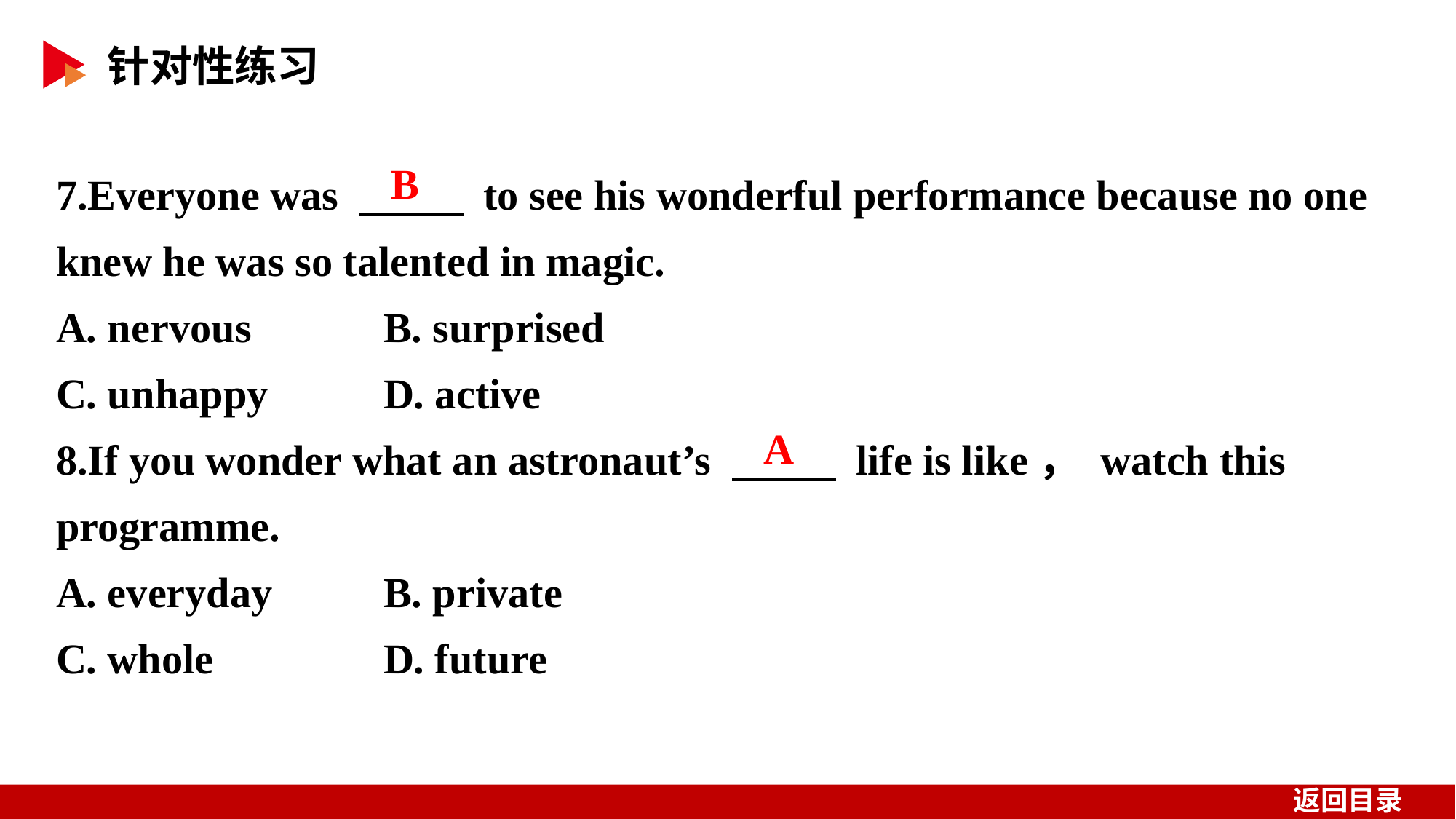

7.Everyone was 　  　 to see his wonderful performance because no one knew he was so talented in magic.
A. nervous            	B. surprised
C. unhappy         	D. active
8.If you wonder what an astronaut’s 　  　 life is like， watch this programme.
A. everyday　    	B. private
C. whole　　    	D. future
B
A